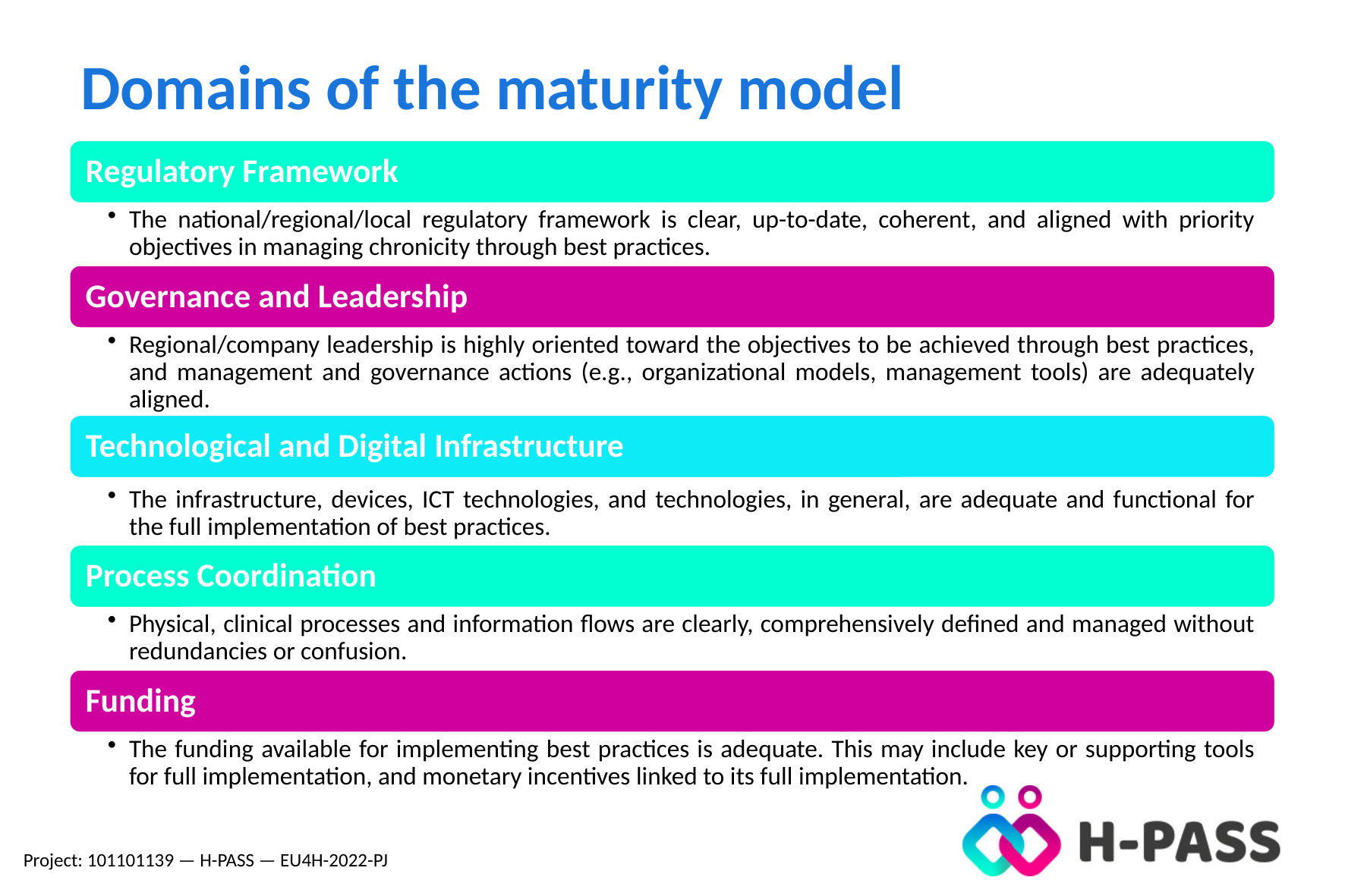

Domains of the maturity model
Regulatory Framework
The national/regional/local regulatory framework is clear, up-to-date, coherent, and aligned with priority objectives in managing chronicity through best practices.
Governance and Leadership
Regional/company leadership is highly oriented toward the objectives to be achieved through best practices, and management and governance actions (e.g., organizational models, management tools) are adequately aligned.
Technological and Digital Infrastructure
The infrastructure, devices, ICT technologies, and technologies, in general, are adequate and functional for the full implementation of best practices.
Process Coordination
Physical, clinical processes and information flows are clearly, comprehensively defined and managed without redundancies or confusion.
Funding
The funding available for implementing best practices is adequate. This may include key or supporting tools for full implementation, and monetary incentives linked to its full implementation.
Project: 101101139 — H-PASS — EU4H-2022-PJ